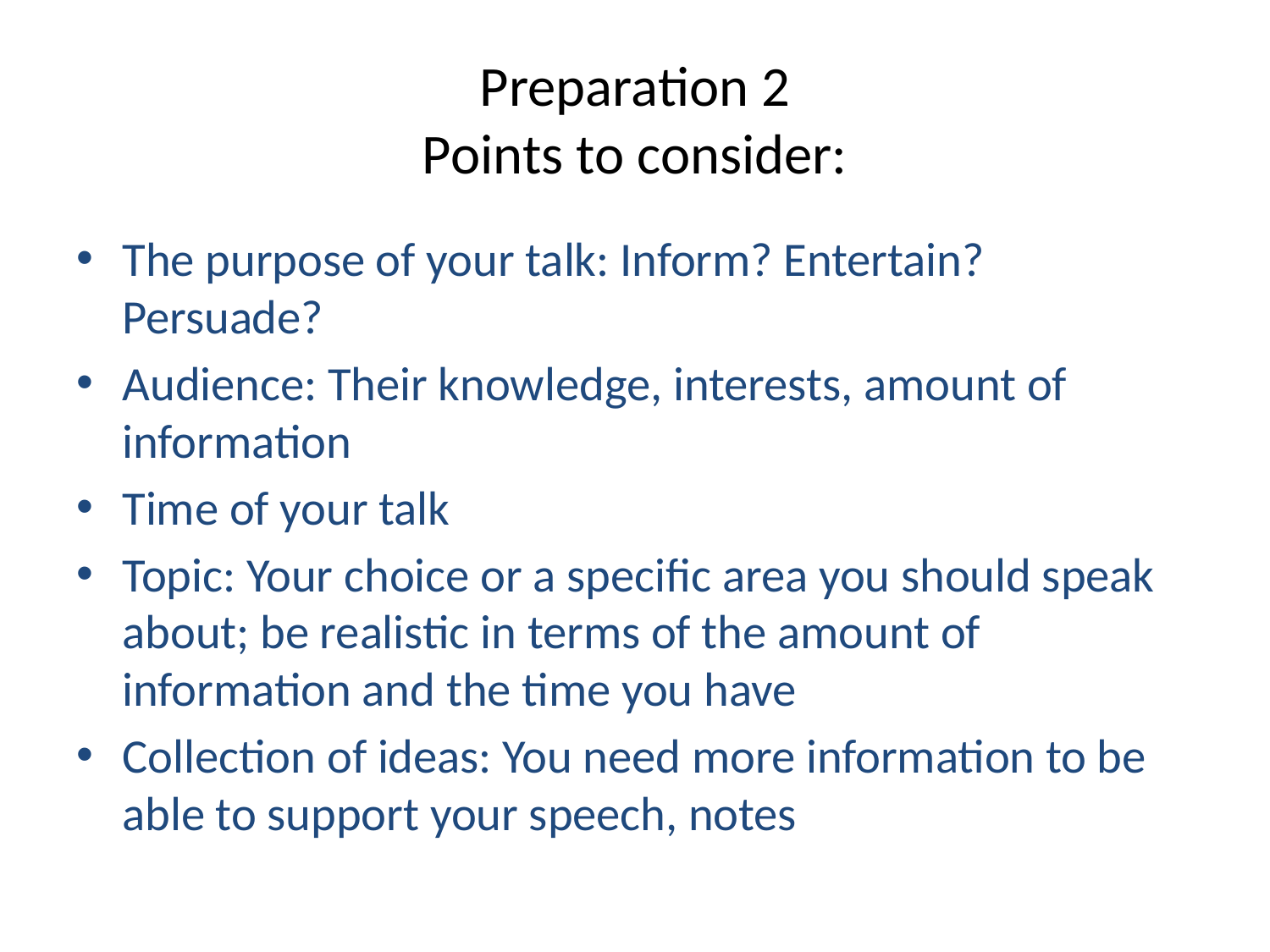

# Preparation 2 Points to consider:
The purpose of your talk: Inform? Entertain? Persuade?
Audience: Their knowledge, interests, amount of information
Time of your talk
Topic: Your choice or a specific area you should speak about; be realistic in terms of the amount of information and the time you have
Collection of ideas: You need more information to be able to support your speech, notes